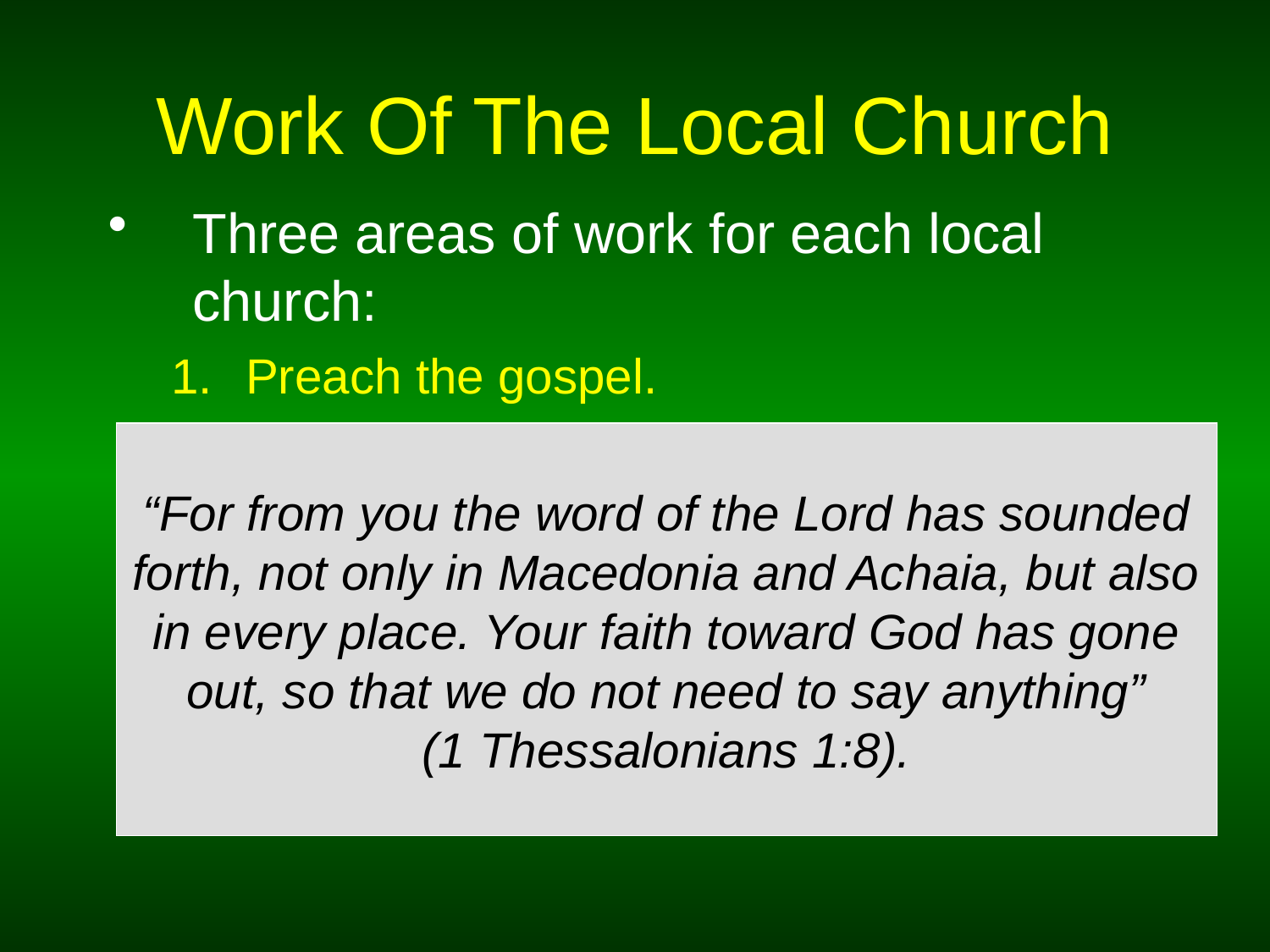

# Work Of The Local Church
Three areas of work for each local church:
Preach the gospel.
“For from you the word of the Lord has sounded forth, not only in Macedonia and Achaia, but also in every place. Your faith toward God has gone out, so that we do not need to say anything”
(1 Thessalonians 1:8).